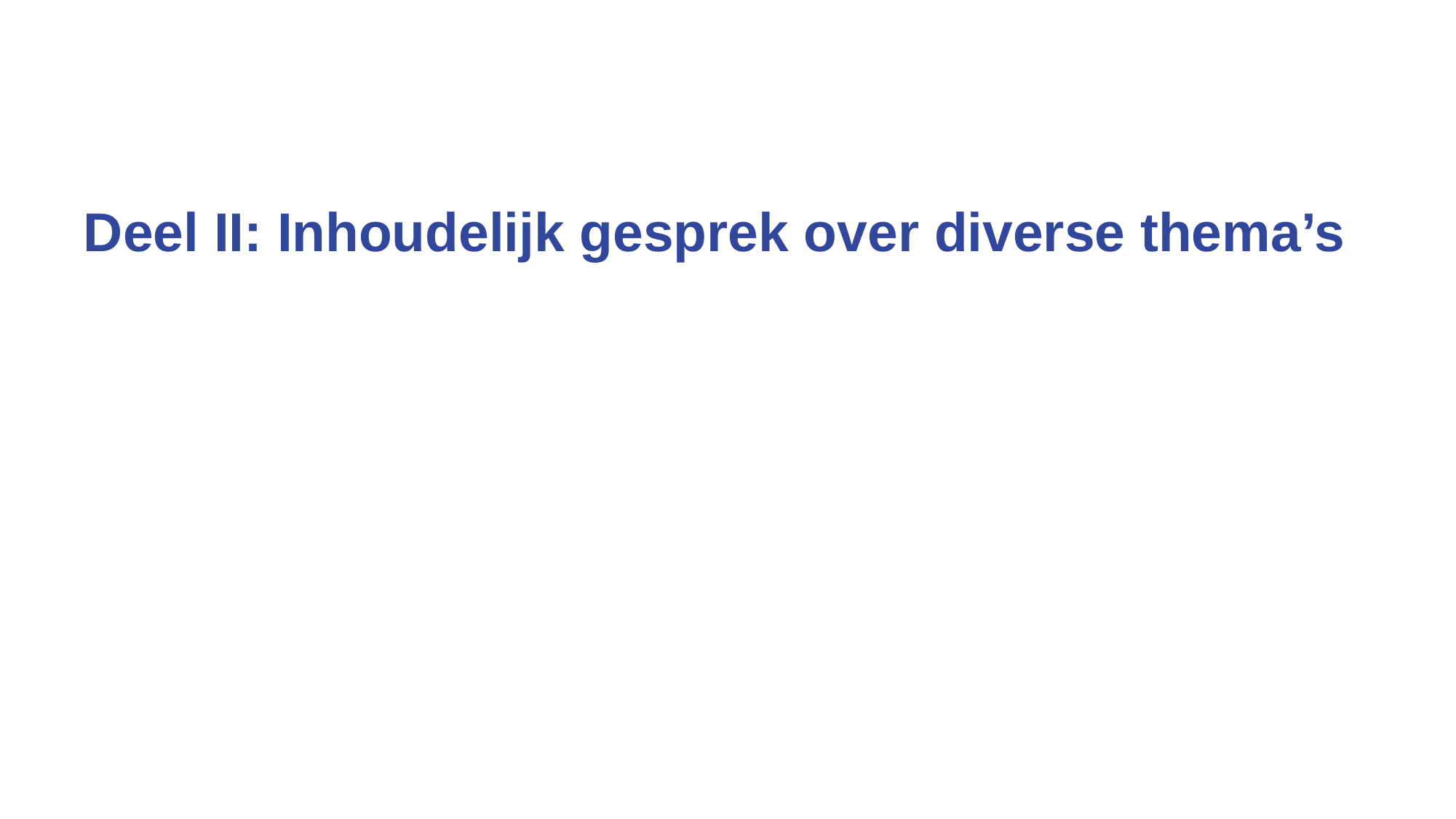

Deel II: Inhoudelijk gesprek over diverse thema’s